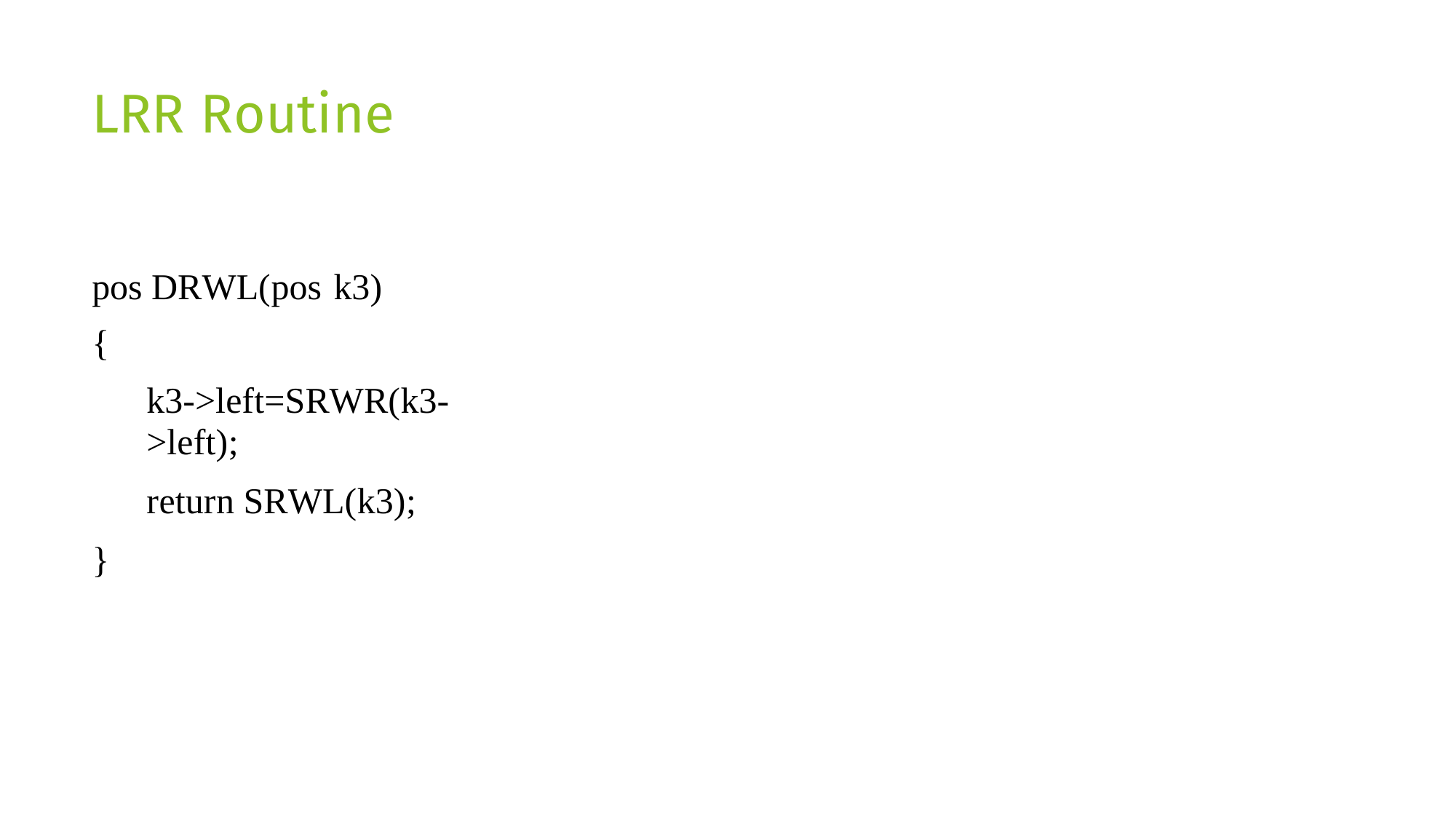

LRR Routine
pos DRWL(pos k3)
{
k3->left=SRWR(k3->left);
return SRWL(k3);
}